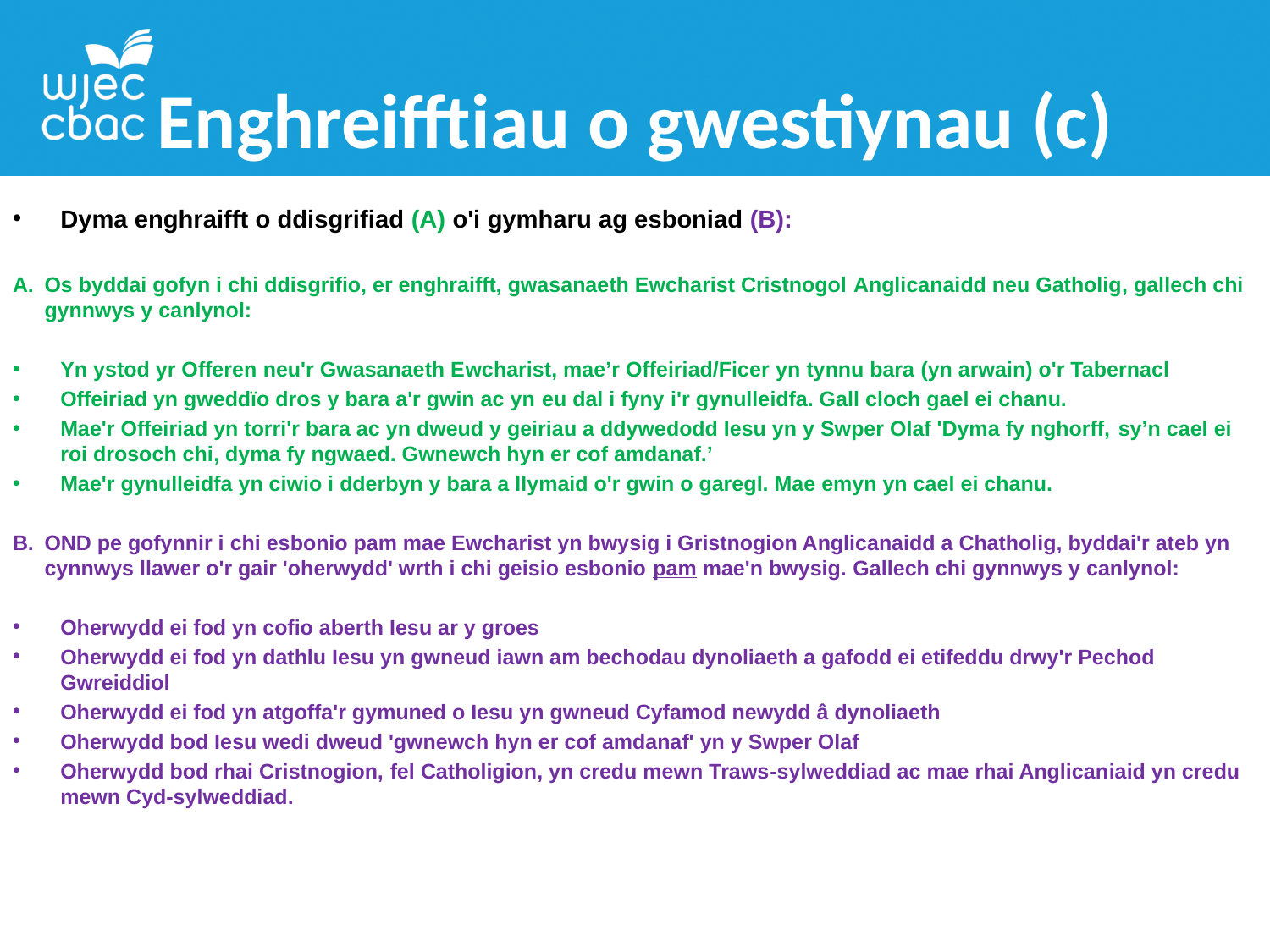

# Enghreifftiau o gwestiynau (c)
Dyma enghraifft o ddisgrifiad (A) o'i gymharu ag esboniad (B):

Os byddai gofyn i chi ddisgrifio, er enghraifft, gwasanaeth Ewcharist Cristnogol Anglicanaidd neu Gatholig, gallech chi gynnwys y canlynol:

Yn ystod yr Offeren neu'r Gwasanaeth Ewcharist, mae’r Offeiriad/Ficer yn tynnu bara (yn arwain) o'r Tabernacl
Offeiriad yn gweddïo dros y bara a'r gwin ac yn eu dal i fyny i'r gynulleidfa. Gall cloch gael ei chanu.
Mae'r Offeiriad yn torri'r bara ac yn dweud y geiriau a ddywedodd Iesu yn y Swper Olaf 'Dyma fy nghorff, sy’n cael ei roi drosoch chi, dyma fy ngwaed. Gwnewch hyn er cof amdanaf.’
Mae'r gynulleidfa yn ciwio i dderbyn y bara a llymaid o'r gwin o garegl. Mae emyn yn cael ei chanu.

OND pe gofynnir i chi esbonio pam mae Ewcharist yn bwysig i Gristnogion Anglicanaidd a Chatholig, byddai'r ateb yn cynnwys llawer o'r gair 'oherwydd' wrth i chi geisio esbonio pam mae'n bwysig. Gallech chi gynnwys y canlynol:

Oherwydd ei fod yn cofio aberth Iesu ar y groes
Oherwydd ei fod yn dathlu Iesu yn gwneud iawn am bechodau dynoliaeth a gafodd ei etifeddu drwy'r Pechod Gwreiddiol
Oherwydd ei fod yn atgoffa'r gymuned o Iesu yn gwneud Cyfamod newydd â dynoliaeth
Oherwydd bod Iesu wedi dweud 'gwnewch hyn er cof amdanaf' yn y Swper Olaf
Oherwydd bod rhai Cristnogion, fel Catholigion, yn credu mewn Traws-sylweddiad ac mae rhai Anglicaniaid yn credu mewn Cyd-sylweddiad.

Enghreifftio b. Cwestiynau